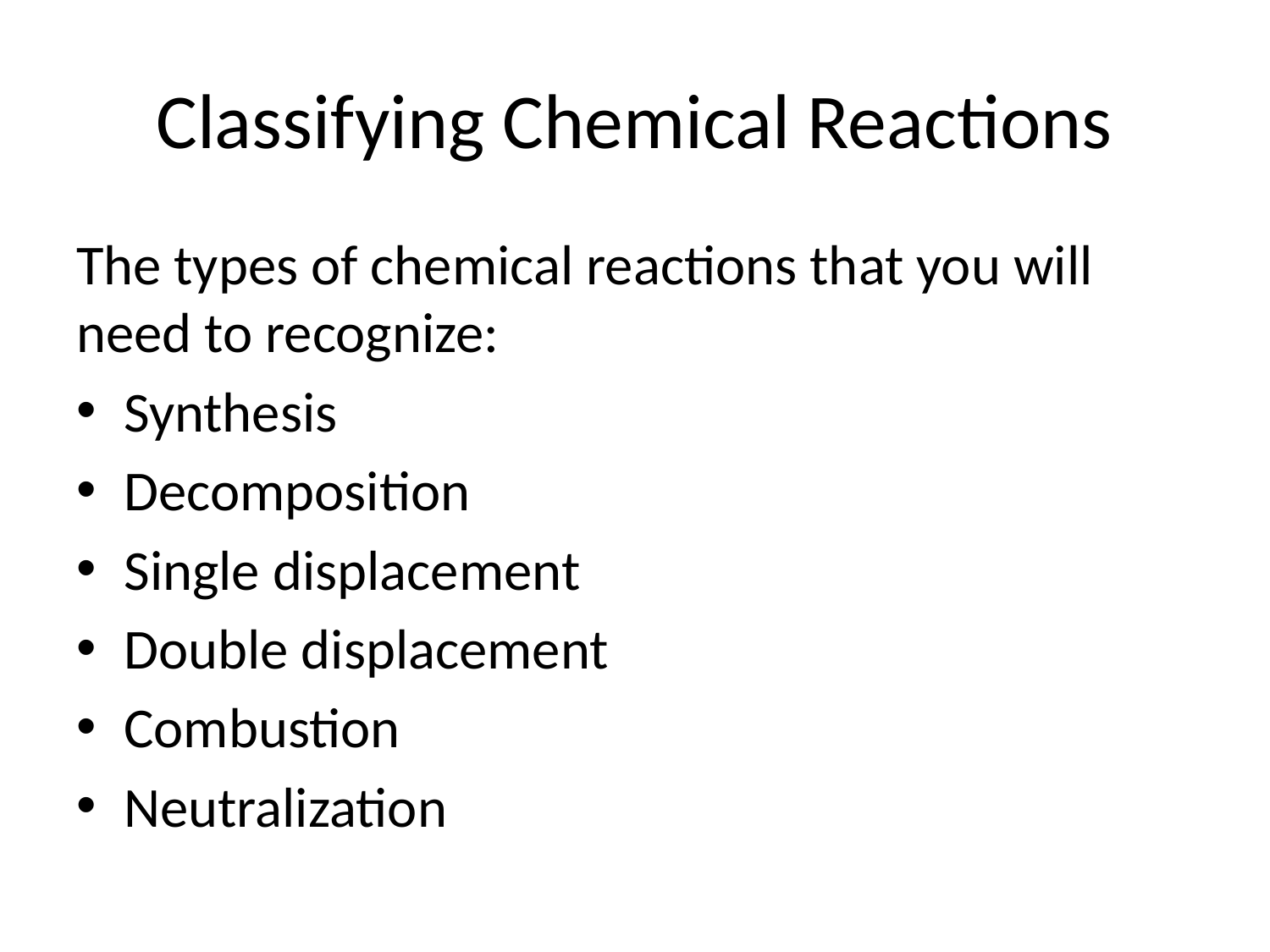

# Classifying Chemical Reactions
The types of chemical reactions that you will need to recognize:
Synthesis
Decomposition
Single displacement
Double displacement
Combustion
Neutralization